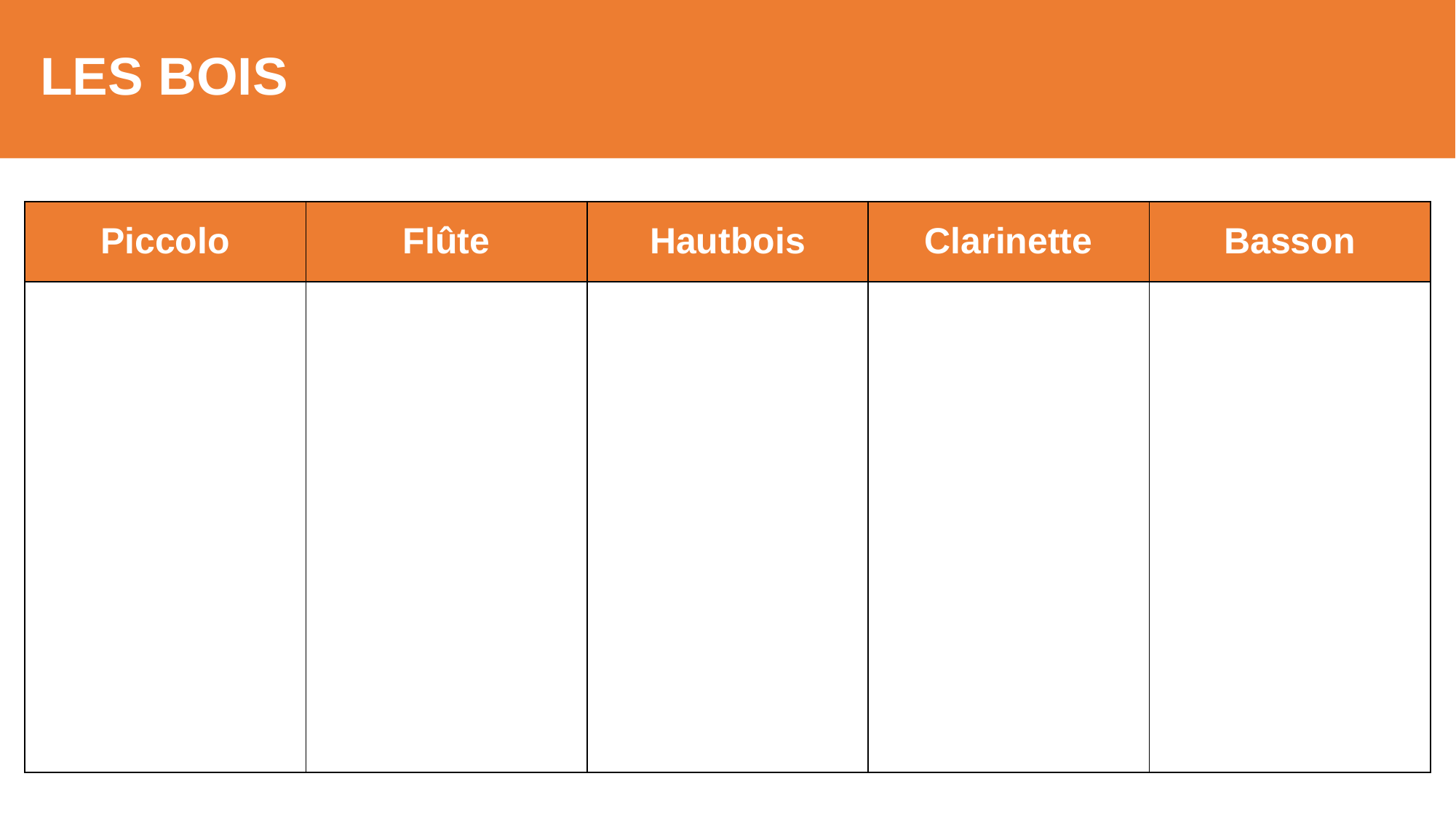

LES BOIS
| Piccolo | Flûte | Hautbois | Clarinette | Basson |
| --- | --- | --- | --- | --- |
|  |  |  |  |  |